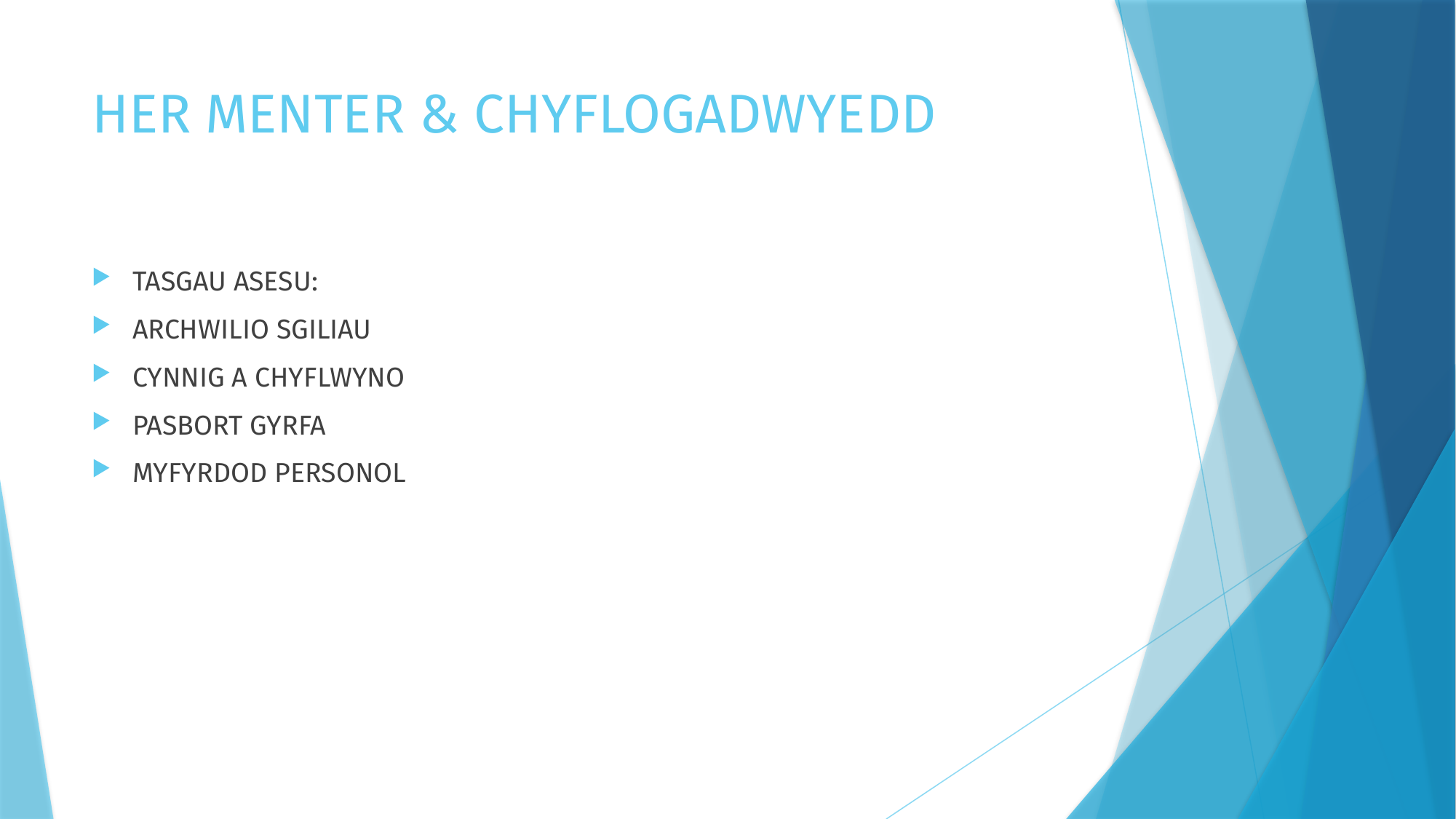

# HER MENTER & CHYFLOGADWYEDD
TASGAU ASESU:
ARCHWILIO SGILIAU
CYNNIG A CHYFLWYNO
PASBORT GYRFA
MYFYRDOD PERSONOL